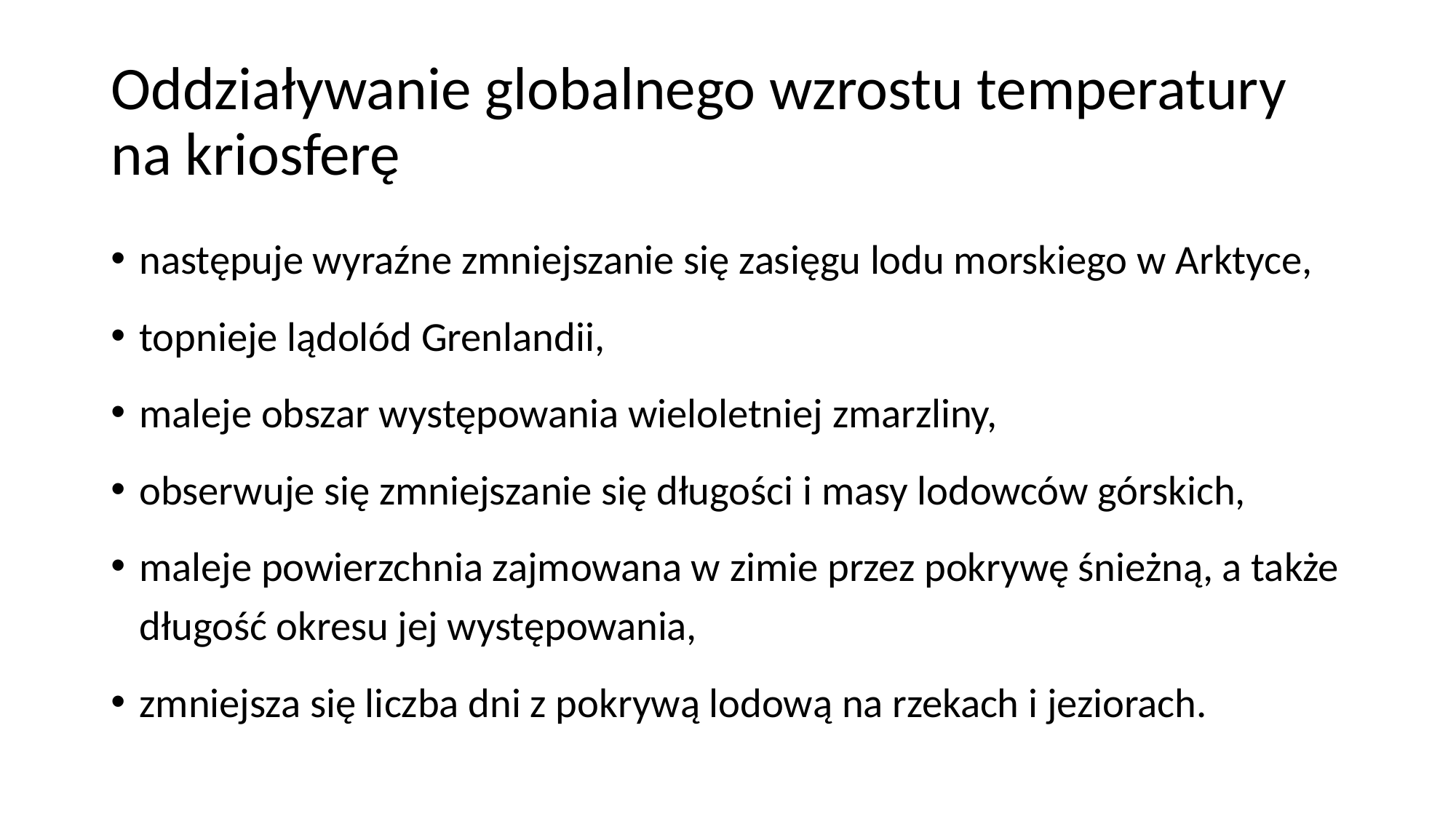

# Oddziaływanie globalnego wzrostu temperatury na kriosferę
następuje wyraźne zmniejszanie się zasięgu lodu morskiego w Arktyce,
topnieje lądolód Grenlandii,
maleje obszar występowania wieloletniej zmarzliny,
obserwuje się zmniejszanie się długości i masy lodowców górskich,
maleje powierzchnia zajmowana w zimie przez pokrywę śnieżną, a także długość okresu jej występowania,
zmniejsza się liczba dni z pokrywą lodową na rzekach i jeziorach.